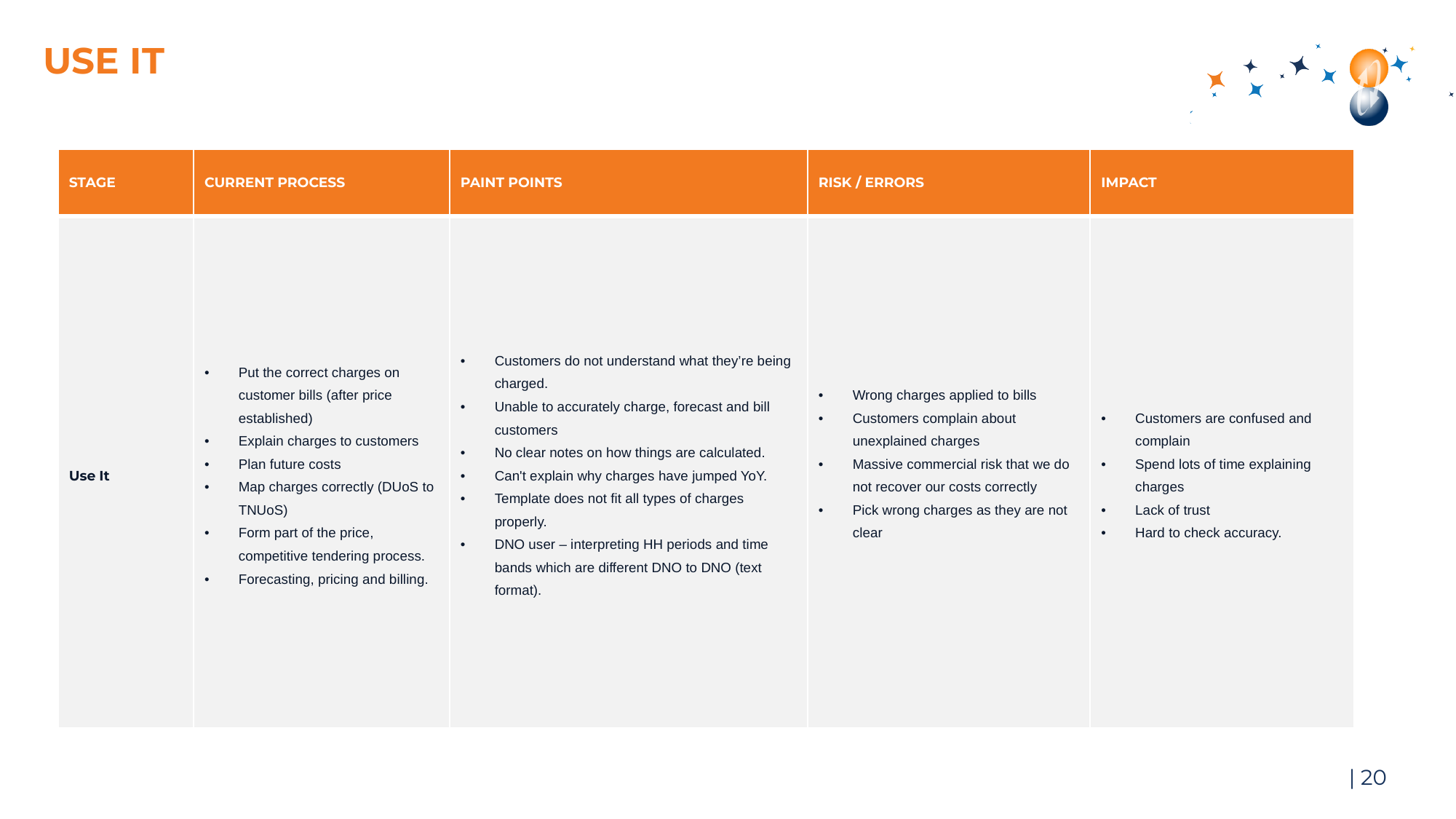

# USE IT
| STAGE | CURRENT PROCESS | PAINT POINTS | RISK / ERRORS | IMPACT |
| --- | --- | --- | --- | --- |
| Use It | Put the correct charges on customer bills (after price established) Explain charges to customers Plan future costs Map charges correctly (DUoS to TNUoS) Form part of the price, competitive tendering process. Forecasting, pricing and billing. | Customers do not understand what they’re being charged. Unable to accurately charge, forecast and bill customers No clear notes on how things are calculated. Can't explain why charges have jumped YoY. Template does not fit all types of charges properly. DNO user – interpreting HH periods and time bands which are different DNO to DNO (text format). | Wrong charges applied to bills Customers complain about unexplained charges Massive commercial risk that we do not recover our costs correctly Pick wrong charges as they are not clear | Customers are confused and complain Spend lots of time explaining charges Lack of trust Hard to check accuracy. |